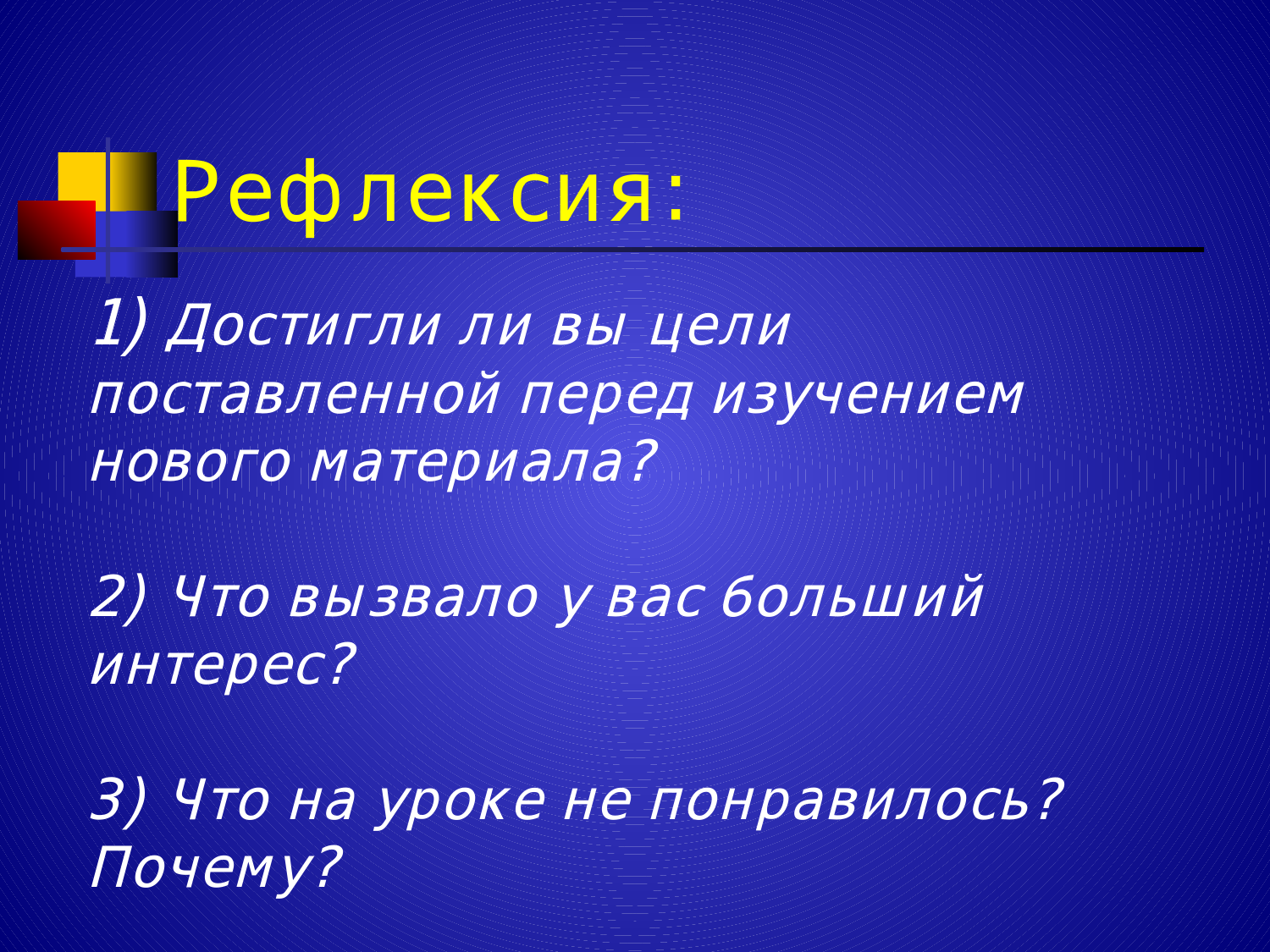

Рефлексия:
1) Достигли ли вы цели поставленной перед изучением нового материала?

2) Что вызвало у вас больший интерес?

3) Что на уроке не понравилось? Почему?